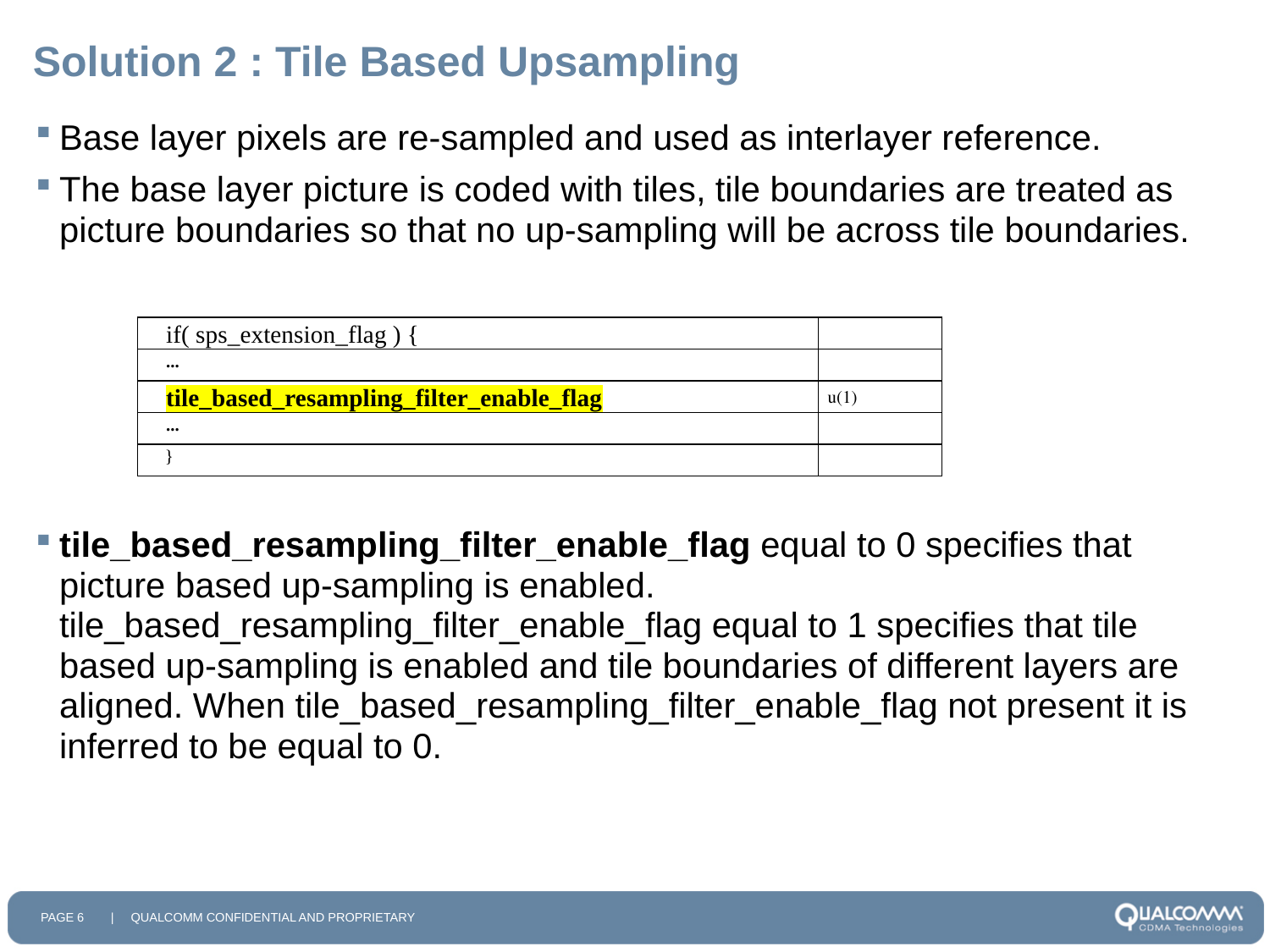

# Solution 2 : Tile Based Upsampling
Base layer pixels are re-sampled and used as interlayer reference.
The base layer picture is coded with tiles, tile boundaries are treated as picture boundaries so that no up-sampling will be across tile boundaries.

tile_based_resampling_filter_enable_flag equal to 0 specifies that picture based up-sampling is enabled. tile_based_resampling_filter_enable_flag equal to 1 specifies that tile based up-sampling is enabled and tile boundaries of different layers are aligned. When tile_based_resampling_filter_enable_flag not present it is inferred to be equal to 0.

| if( sps\_extension\_flag ) { |  |
| --- | --- |
| ... |  |
| tile\_based\_resampling\_filter\_enable\_flag | u(1) |
| ... |  |
| } |  |